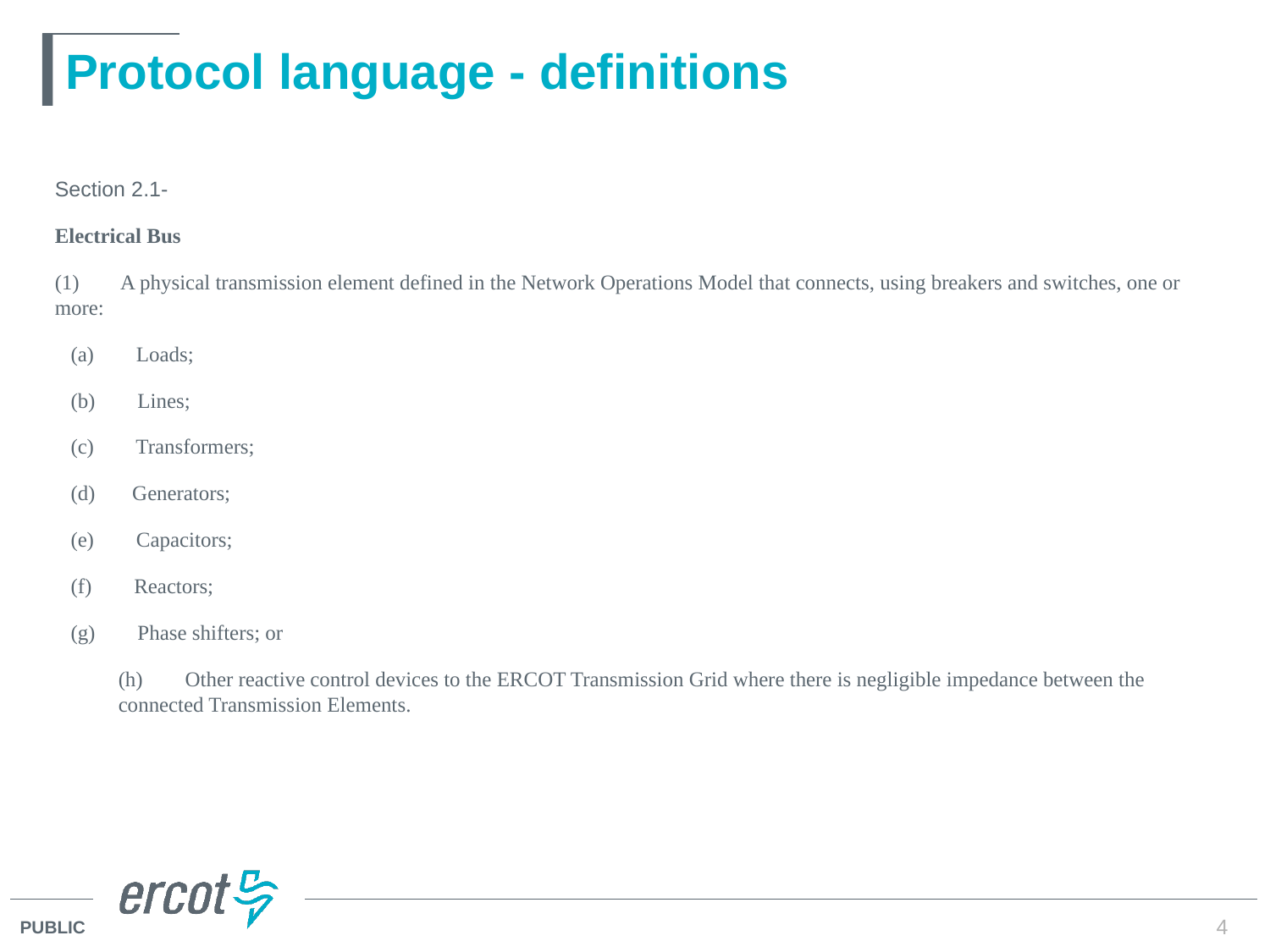

# Protocol language - definitions
Section 2.1-
Electrical Bus
(1)        A physical transmission element defined in the Network Operations Model that connects, using breakers and switches, one or more:
(a)        Loads;
(b)        Lines;
(c)        Transformers;
(d)       Generators;
(e)        Capacitors;
(f)        Reactors;
(g)        Phase shifters; or
(h)        Other reactive control devices to the ERCOT Transmission Grid where there is negligible impedance between the connected Transmission Elements.

4